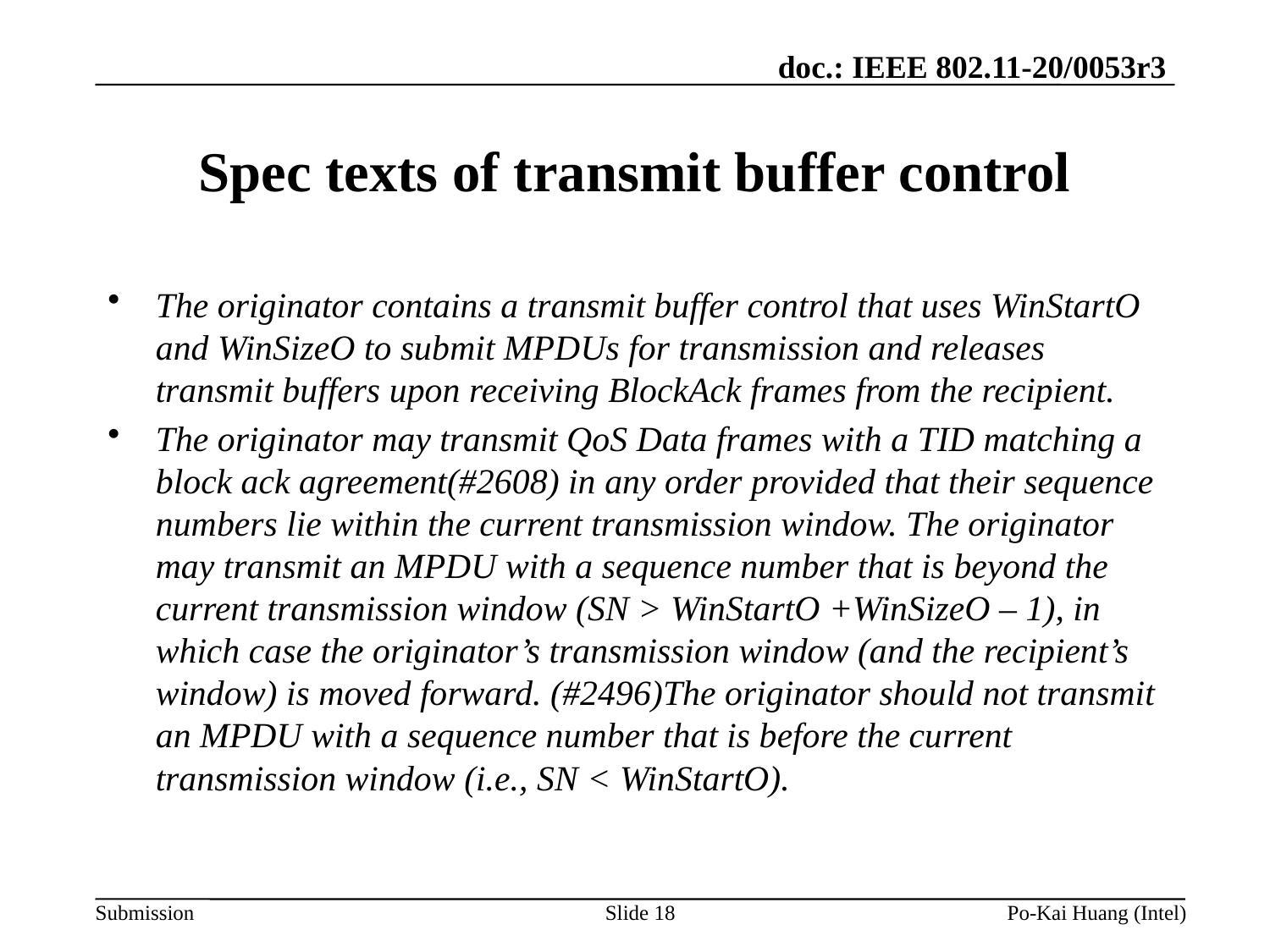

# Spec texts of transmit buffer control
The originator contains a transmit buffer control that uses WinStartO and WinSizeO to submit MPDUs for transmission and releases transmit buffers upon receiving BlockAck frames from the recipient.
The originator may transmit QoS Data frames with a TID matching a block ack agreement(#2608) in any order provided that their sequence numbers lie within the current transmission window. The originator may transmit an MPDU with a sequence number that is beyond the current transmission window (SN > WinStartO +WinSizeO – 1), in which case the originator’s transmission window (and the recipient’s window) is moved forward. (#2496)The originator should not transmit an MPDU with a sequence number that is before the current transmission window (i.e., SN < WinStartO).
Slide 18
Po-Kai Huang (Intel)